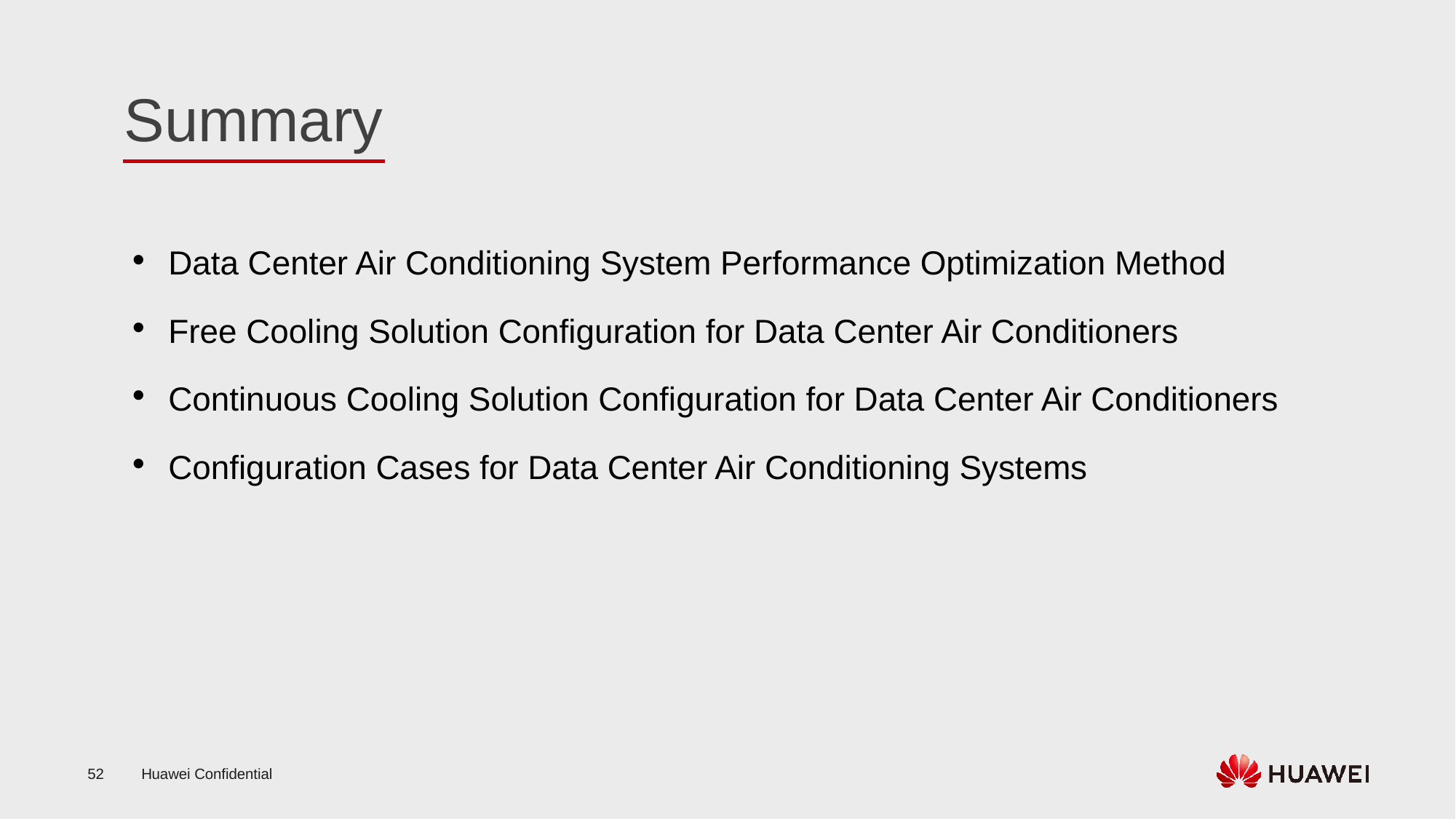

Data Center Air Conditioning System Performance Optimization Method
Free Cooling Solution Configuration for Data Center Air Conditioners
Continuous Cooling Solution Configuration for Data Center Air Conditioners
Configuration Cases for Data Center Air Conditioning Systems